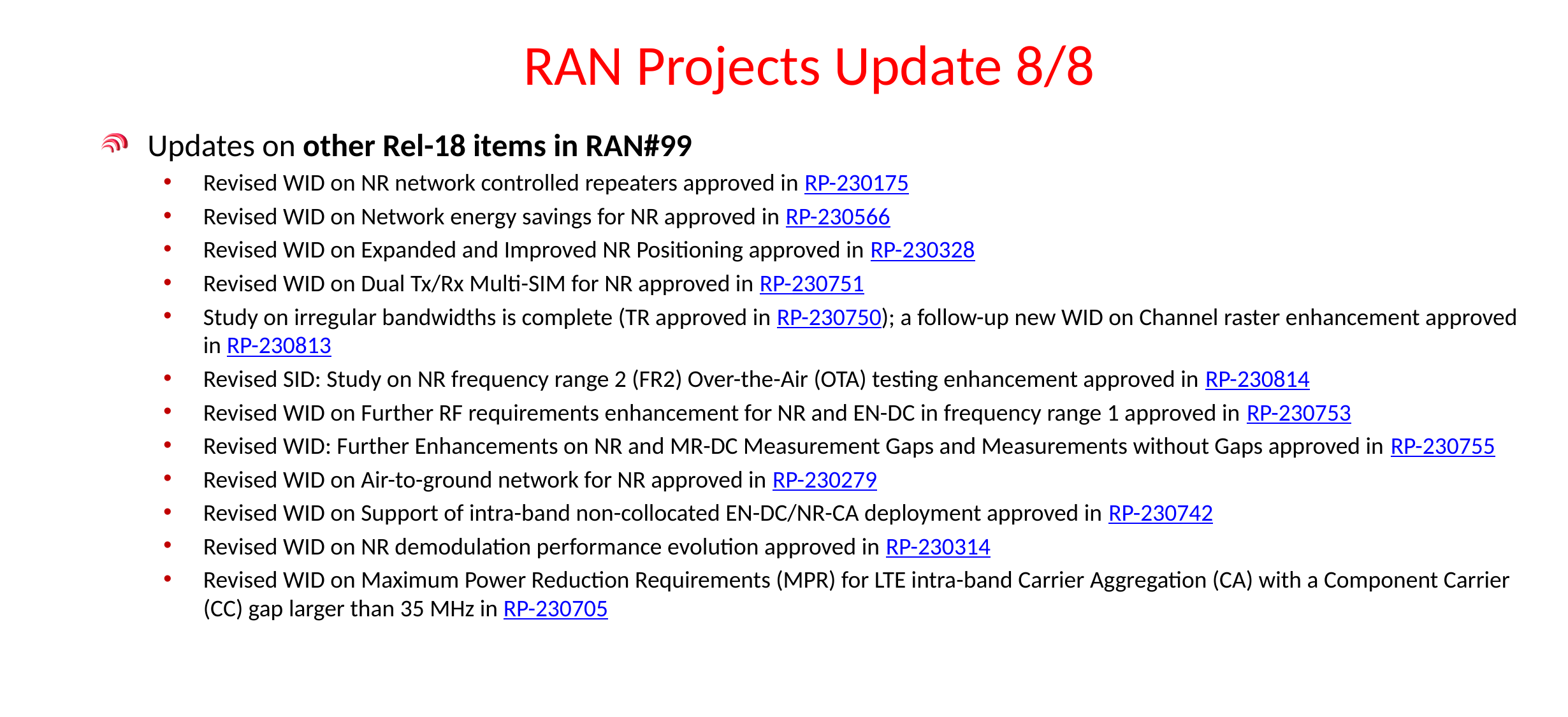

# RAN Projects Update 8/8
Updates on other Rel-18 items in RAN#99
Revised WID on NR network controlled repeaters approved in RP-230175
Revised WID on Network energy savings for NR approved in RP-230566
Revised WID on Expanded and Improved NR Positioning approved in RP-230328
Revised WID on Dual Tx/Rx Multi-SIM for NR approved in RP-230751
Study on irregular bandwidths is complete (TR approved in RP-230750); a follow-up new WID on Channel raster enhancement approved in RP-230813
Revised SID: Study on NR frequency range 2 (FR2) Over-the-Air (OTA) testing enhancement approved in RP-230814
Revised WID on Further RF requirements enhancement for NR and EN-DC in frequency range 1 approved in RP-230753
Revised WID: Further Enhancements on NR and MR-DC Measurement Gaps and Measurements without Gaps approved in RP-230755
Revised WID on Air-to-ground network for NR approved in RP-230279
Revised WID on Support of intra-band non-collocated EN-DC/NR-CA deployment approved in RP-230742
Revised WID on NR demodulation performance evolution approved in RP-230314
Revised WID on Maximum Power Reduction Requirements (MPR) for LTE intra-band Carrier Aggregation (CA) with a Component Carrier (CC) gap larger than 35 MHz in RP-230705